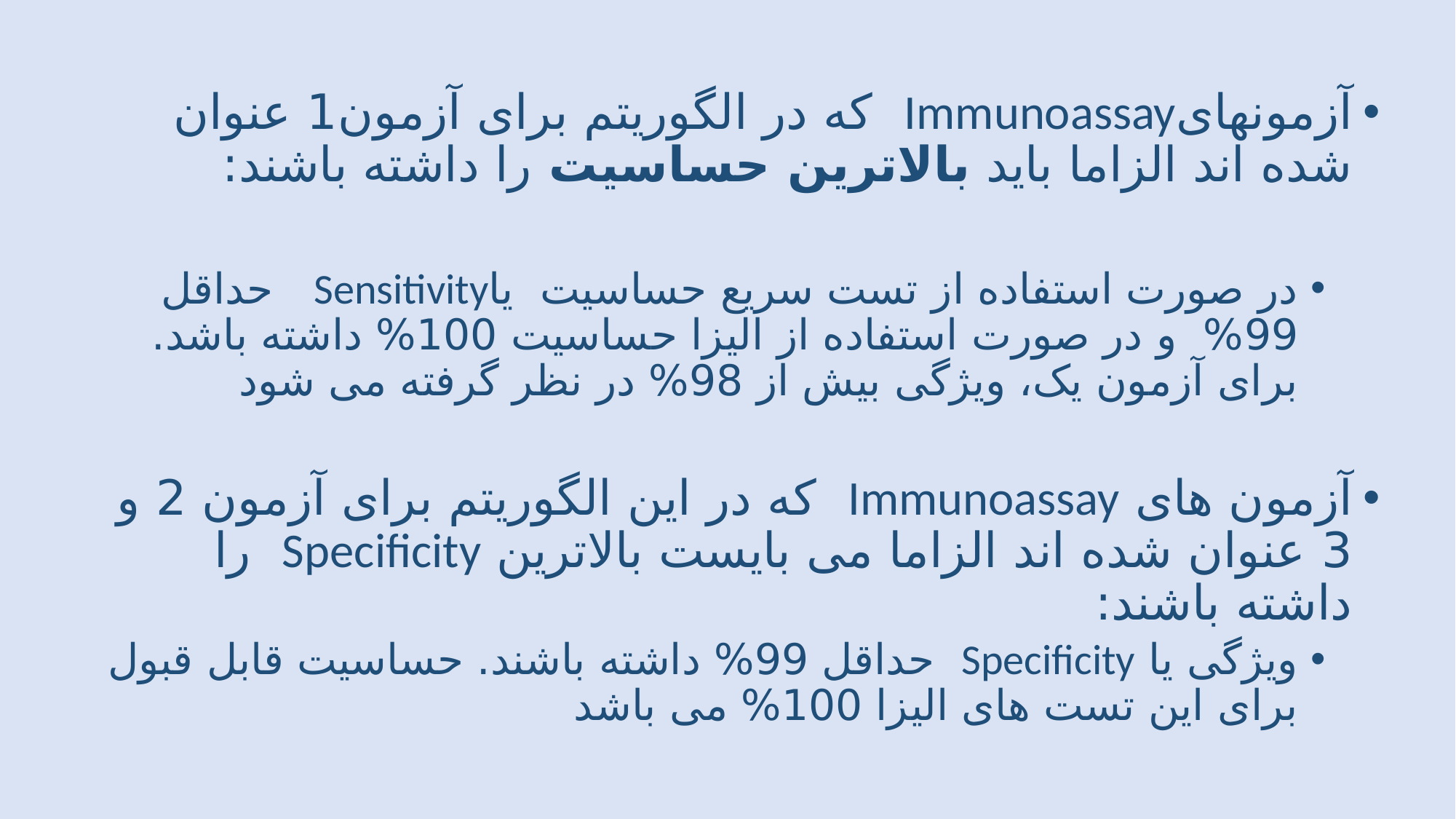

آزمونهایImmunoassay  که در الگوریتم برای آزمون1 عنوان شده اند الزاما باید بالاترین حساسیت را داشته باشند:

در صورت استفاده از تست سریع حساسیت  یاSensitivity   حداقل 99%  و در صورت استفاده از الیزا حساسیت 100% داشته باشد. برای آزمون یک، ویژگی بیش از 98% در نظر گرفته می شود

آزمون های Immunoassay  که در این الگوریتم برای آزمون 2 و 3 عنوان شده اند الزاما می بایست بالاترین Specificity  را داشته باشند:
ویژگی یا Specificity  حداقل 99% داشته باشند. حساسیت قابل قبول برای این تست های الیزا 100% می باشد